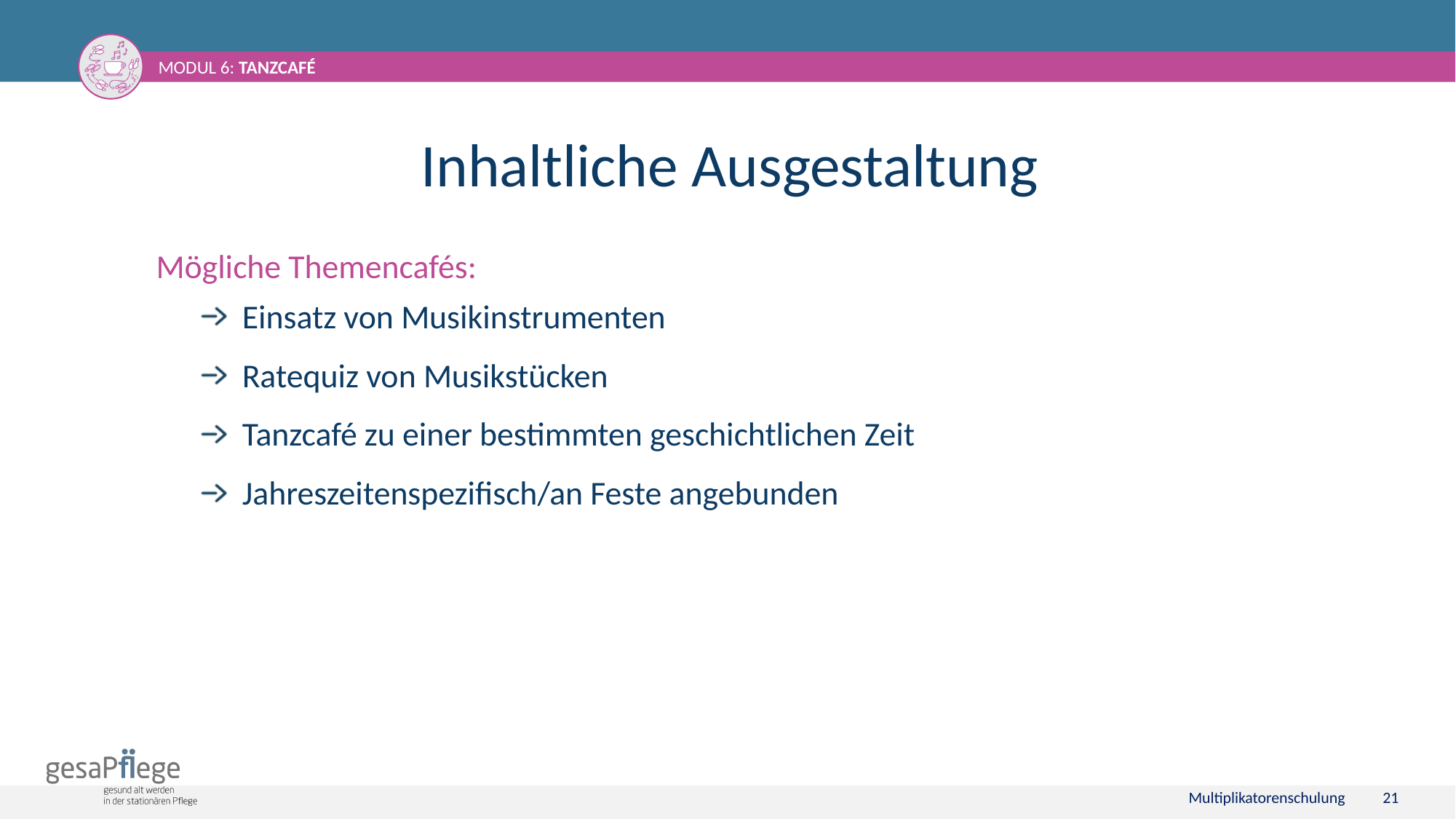

# Inhaltliche Ausgestaltung
Mögliche Themencafés:
Einsatz von Musikinstrumenten
Ratequiz von Musikstücken
Tanzcafé zu einer bestimmten geschichtlichen Zeit
Jahreszeitenspezifisch/an Feste angebunden

Multiplikatorenschulung
21